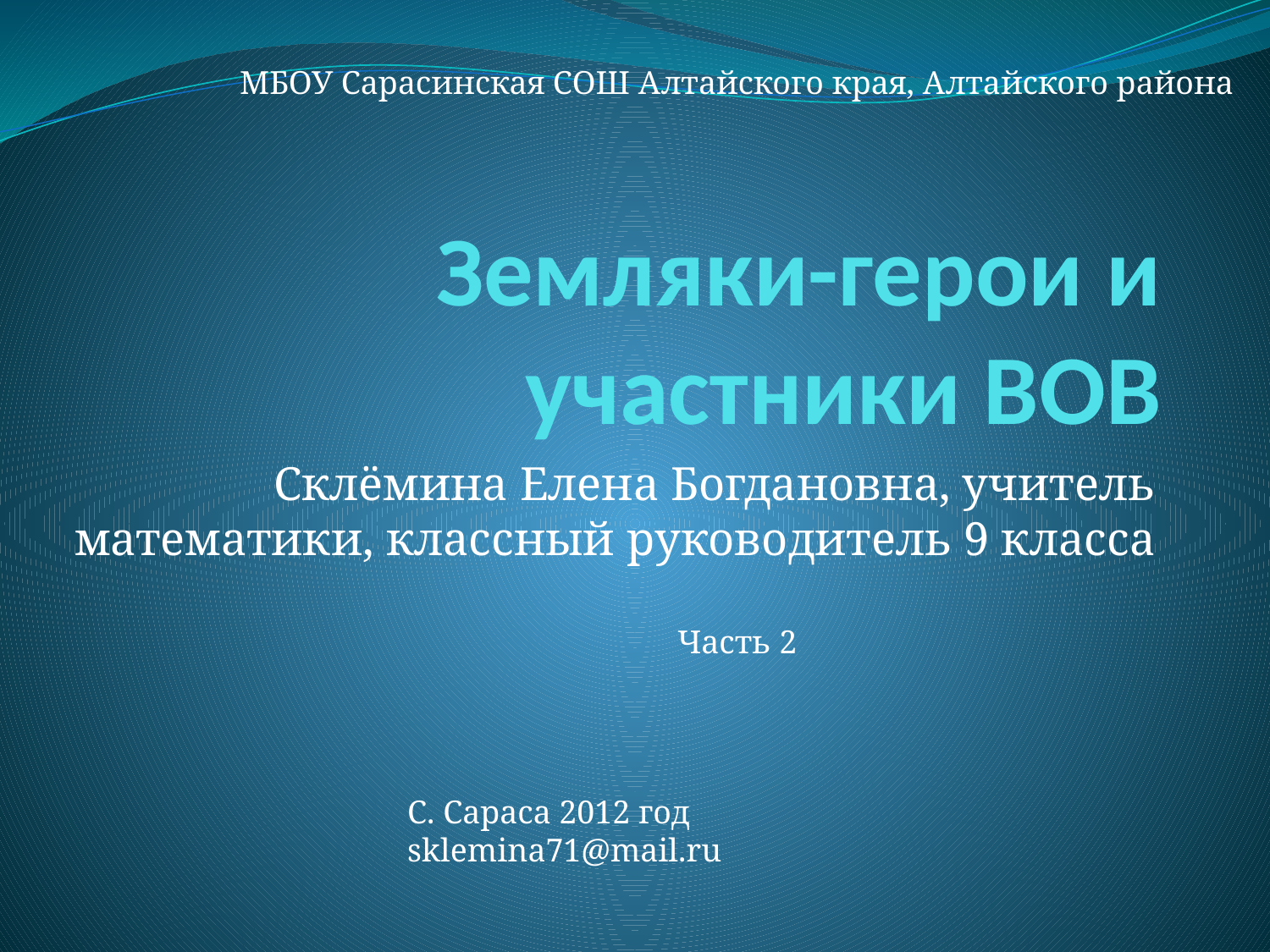

МБОУ Сарасинская СОШ Алтайского края, Алтайского района
# Земляки-герои и участники ВОВ
Склёмина Елена Богдановна, учитель математики, классный руководитель 9 класса
Часть 2
С. Сараса 2012 год  sklemina71@mail.ru